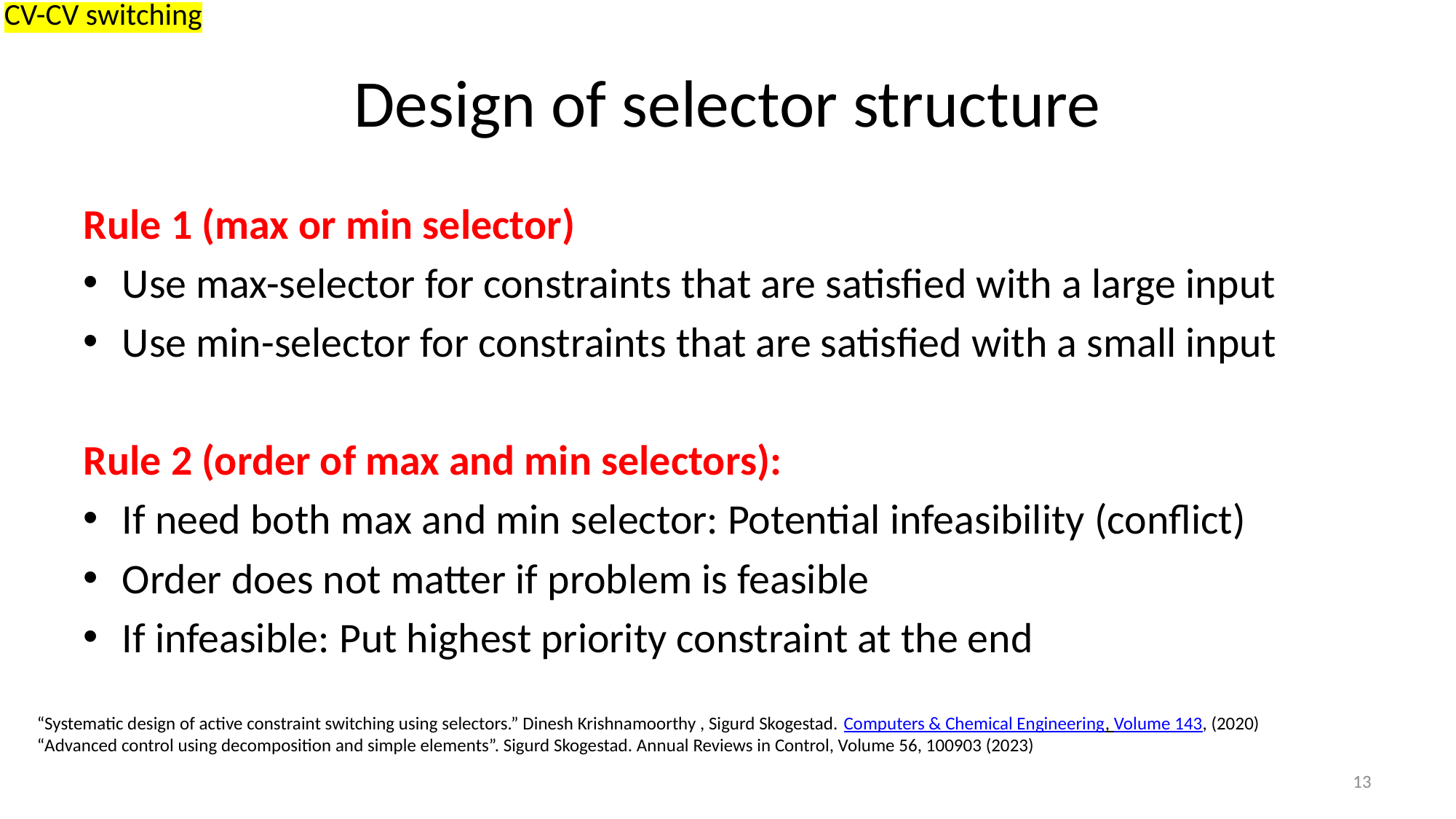

CV-CV switching
# Design of selector structure
Rule 1 (max or min selector)
Use max-selector for constraints that are satisfied with a large input
Use min-selector for constraints that are satisfied with a small input

Rule 2 (order of max and min selectors):
If need both max and min selector: Potential infeasibility (conflict)
Order does not matter if problem is feasible
If infeasible: Put highest priority constraint at the end
“Systematic design of active constraint switching using selectors.” Dinesh Krishnamoorthy , Sigurd Skogestad. Computers & Chemical Engineering, Volume 143, (2020)
“Advanced control using decomposition and simple elements”. Sigurd Skogestad. Annual Reviews in Control, Volume 56, 100903 (2023)
13